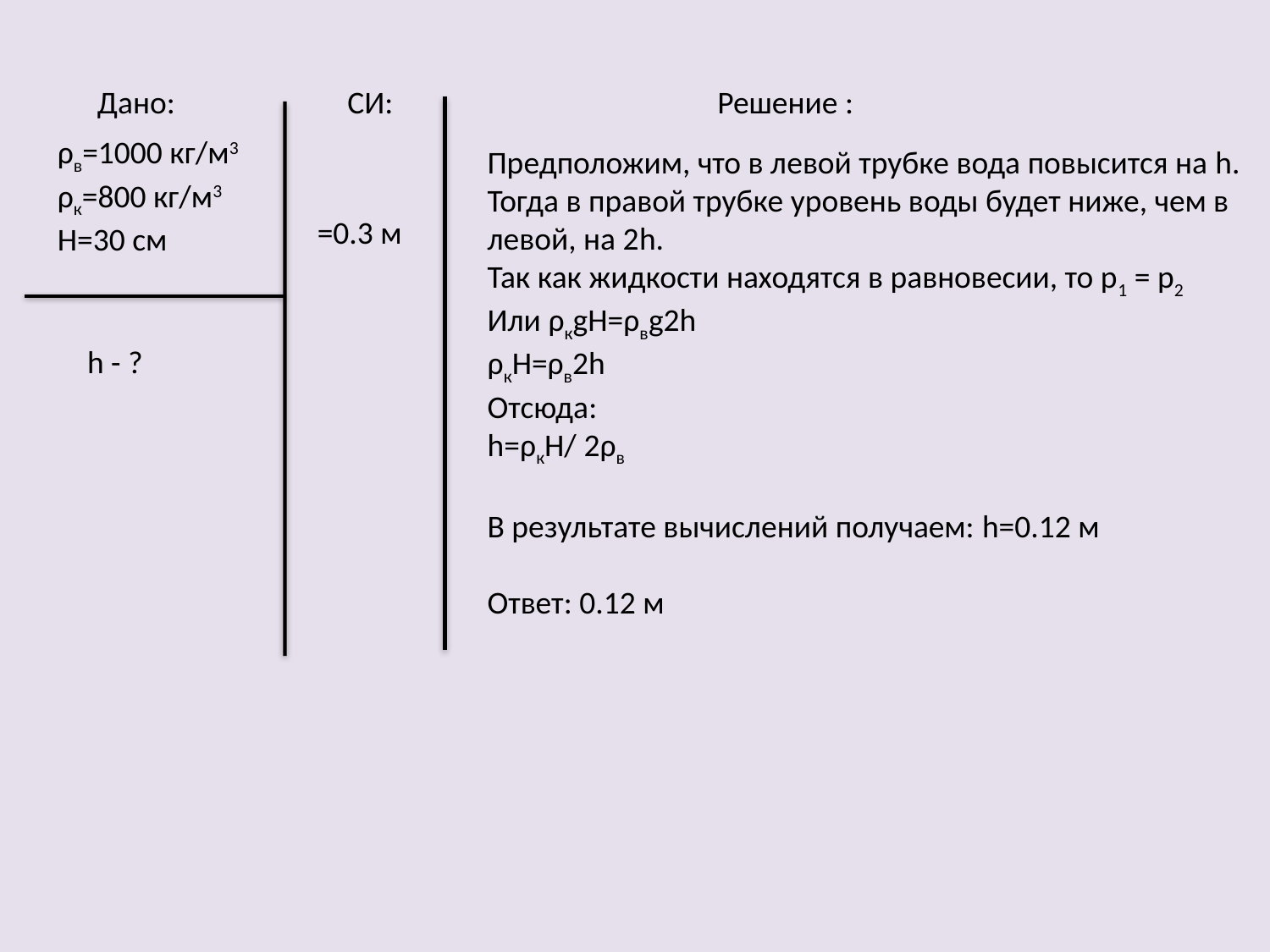

Дано:
СИ:
Решение :
ρв=1000 кг/м3
ρк=800 кг/м3
Н=30 см

Предположим, что в левой трубке вода повысится на h. Тогда в правой трубке уровень воды будет ниже, чем в левой, на 2h.
Так как жидкости находятся в равновесии, то p1 = p2
Или ρкgH=ρвg2h
ρкH=ρв2h
Отсюда:
h=ρкH/ 2ρв

В результате вычислений получаем: h=0.12 м

Ответ: 0.12 м

=0.3 м
h - ?